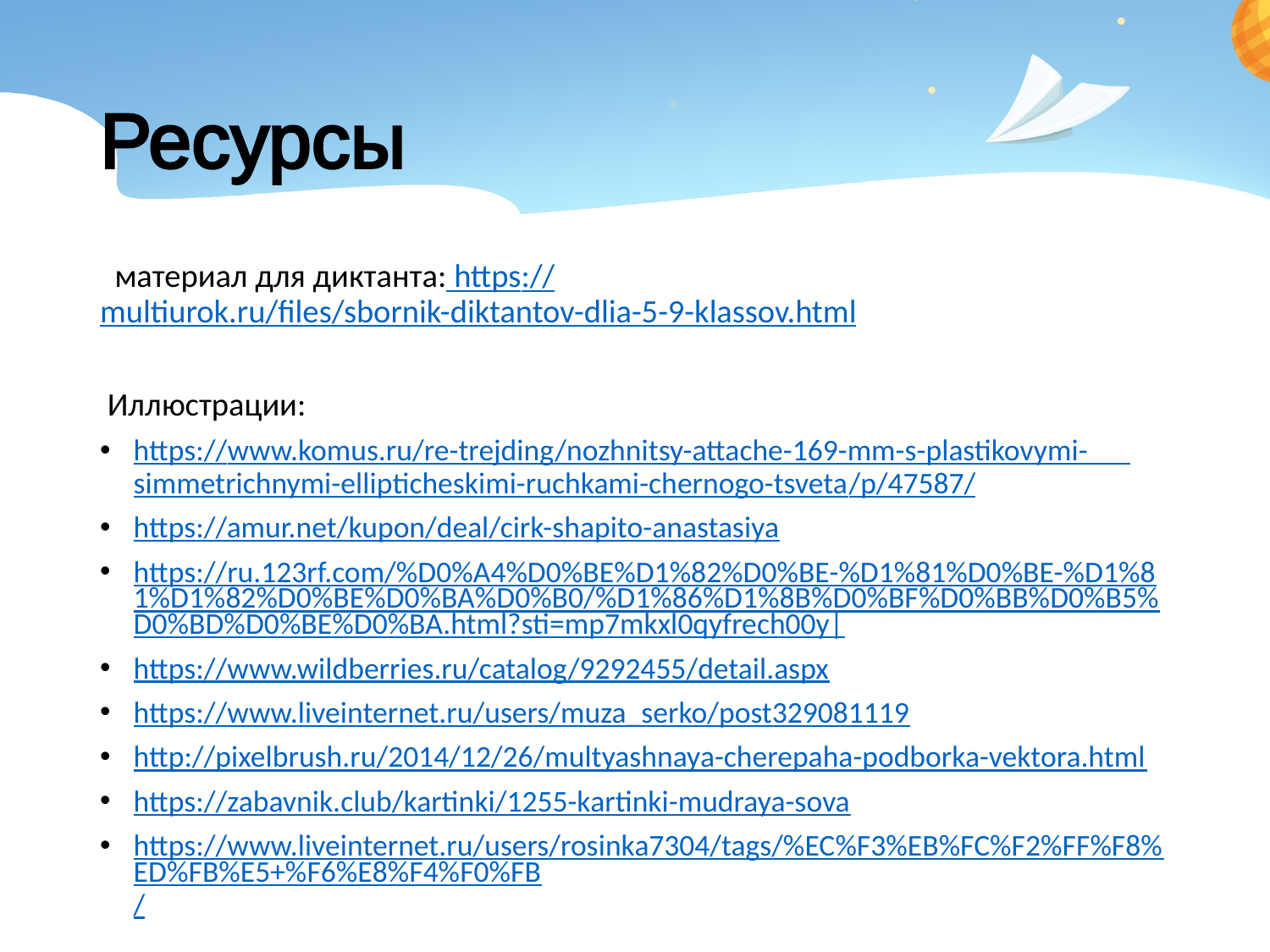

# Ресурсы
  материал для диктанта:
https://multiurok.ru/files/sbornik-diktantov-dlia-5-9-klassov.html

 Иллюстрации:
https://www.komus.ru/re-trejding/nozhnitsy-attache-169-mm-s-plastikovymi-      simmetrichnymi-ellipticheskimi-ruchkami-chernogo-tsveta/p/47587/
https://amur.net/kupon/deal/cirk-shapito-anastasiya
https://ru.123rf.com/%D0%A4%D0%BE%D1%82%D0%BE-%D1%81%D0%BE-%D1%81%D1%82%D0%BE%D0%BA%D0%B0/%D1%86%D1%8B%D0%BF%D0%BB%D0%B5%D0%BD%D0%BE%D0%BA.html?sti=mp7mkxl0qyfrech00y|
https://www.wildberries.ru/catalog/9292455/detail.aspx
https://www.liveinternet.ru/users/muza_serko/post329081119
http://pixelbrush.ru/2014/12/26/multyashnaya-cherepaha-podborka-vektora.html
https://zabavnik.club/kartinki/1255-kartinki-mudraya-sova
https://www.liveinternet.ru/users/rosinka7304/tags/%EC%F3%EB%FC%F2%FF%F8%ED%FB%E5+%F6%E8%F4%F0%FB/